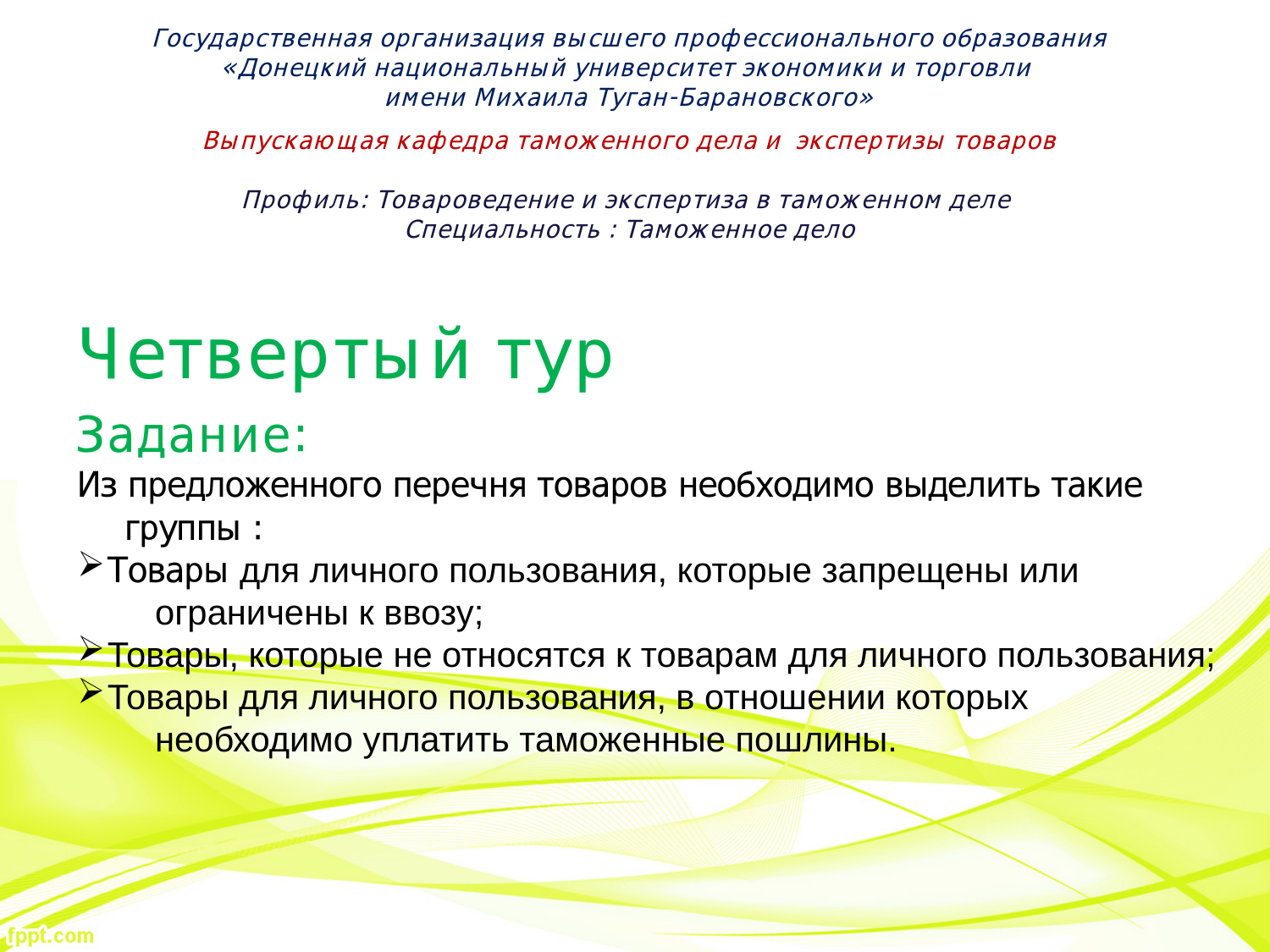

Государственная организация высшего профессионального образования
«Донецкий национальный университет экономики и торговли
имени Михаила Туган-Барановского»
Выпускающая кафедра таможенного дела и  экспертизы товаров
Профиль: Товароведение и экспертиза в таможенном деле
Специальность : Таможенное дело
Четвертый тур
Задание:
Из предложенного перечня товаров необходимо выделить такие группы :
Товары для личного пользования, которые запрещены или ограничены к ввозу;
Товары, которые не относятся к товарам для личного пользования;
Товары для личного пользования, в отношении которых необходимо уплатить таможенные пошлины.